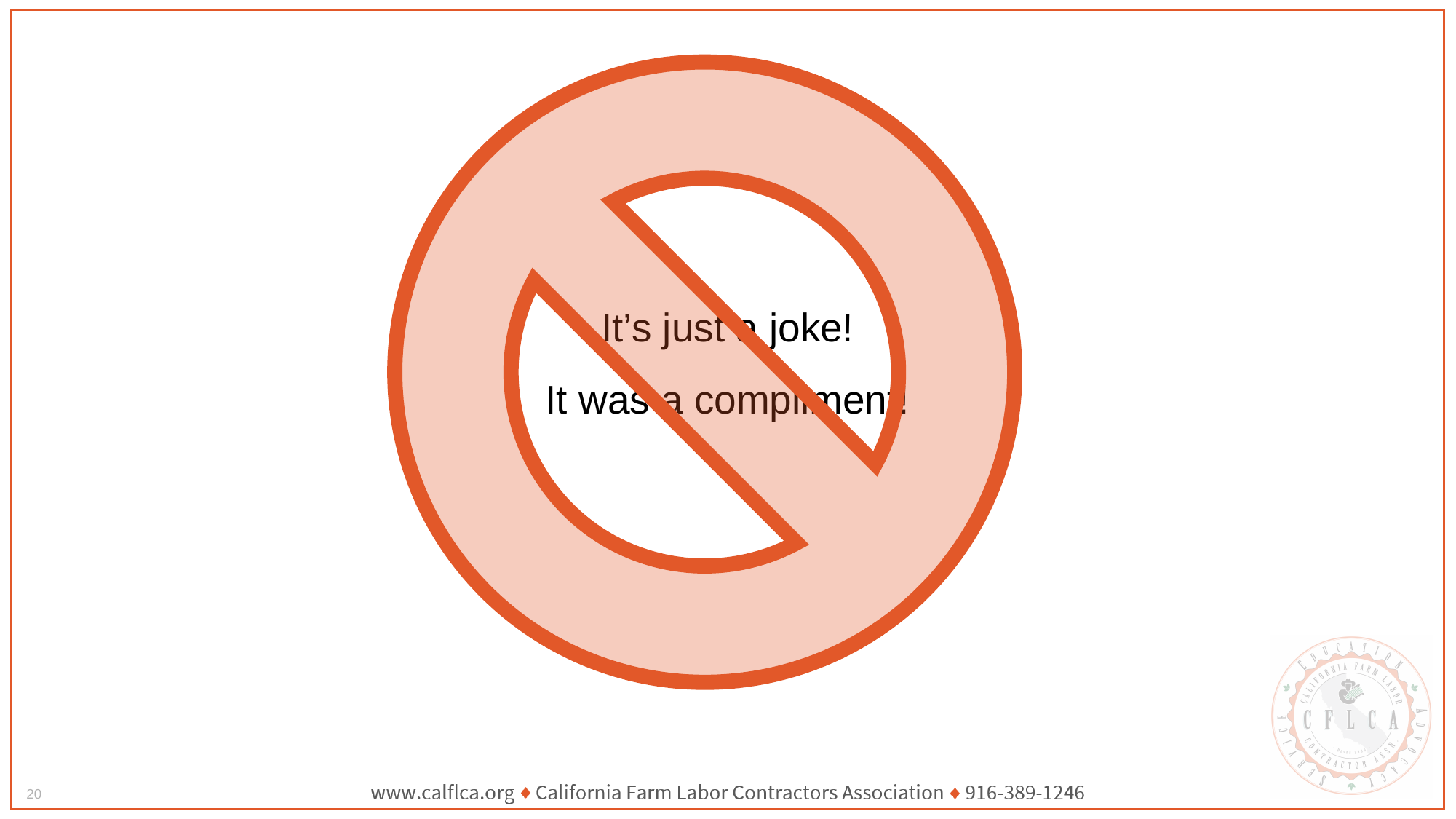

# It’s just a joke! It was a compliment!
20